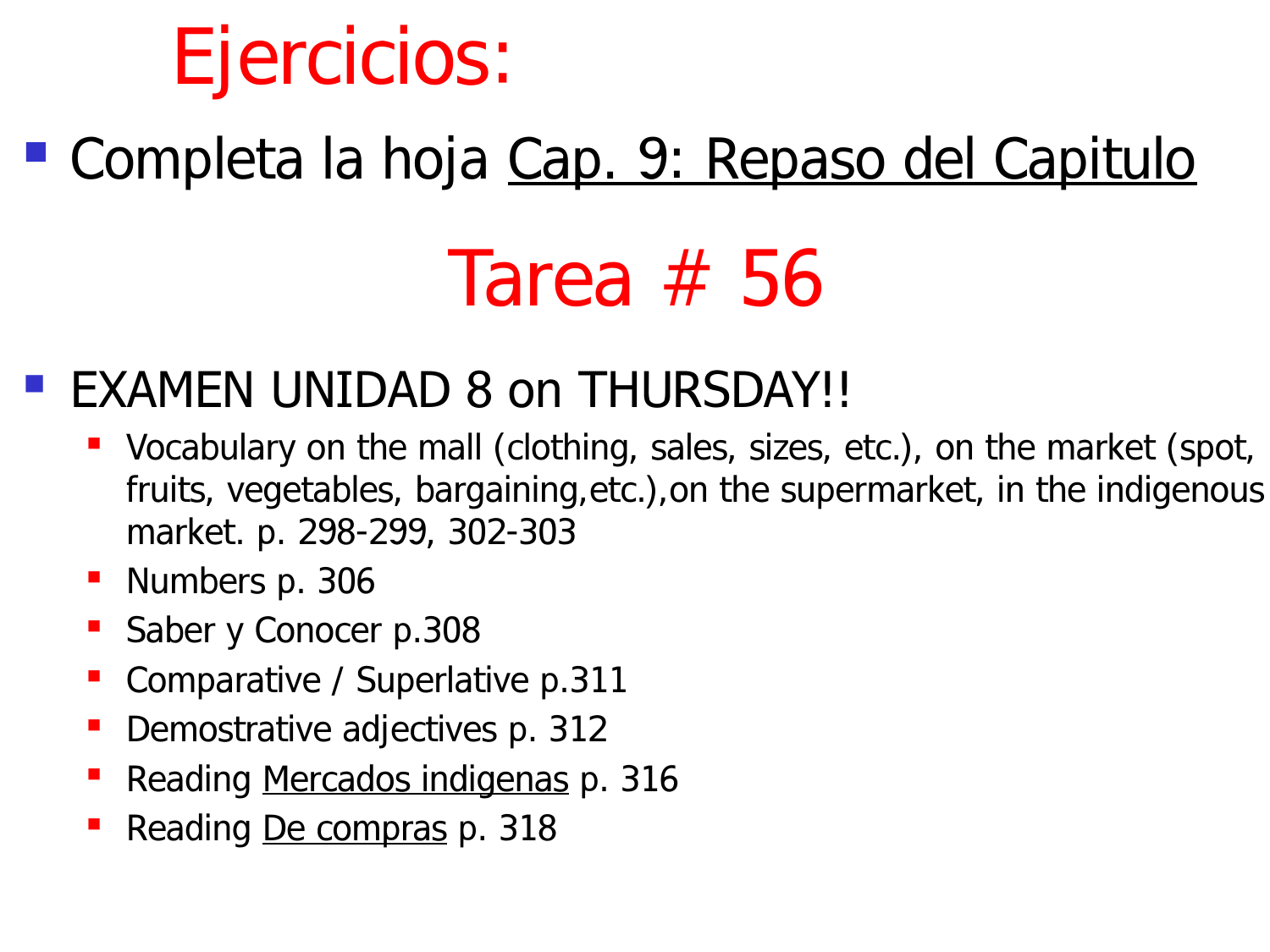

# Ejercicios:
Completa la hoja Cap. 9: Repaso del Capitulo

EXAMEN UNIDAD 8 on THURSDAY!!
Vocabulary on the mall (clothing, sales, sizes, etc.), on the market (spot, fruits, vegetables, bargaining,etc.),on the supermarket, in the indigenous market. p. 298-299, 302-303
Numbers p. 306
Saber y Conocer p.308
Comparative / Superlative p.311
Demostrative adjectives p. 312
Reading Mercados indigenas p. 316
Reading De compras p. 318
Tarea # 56